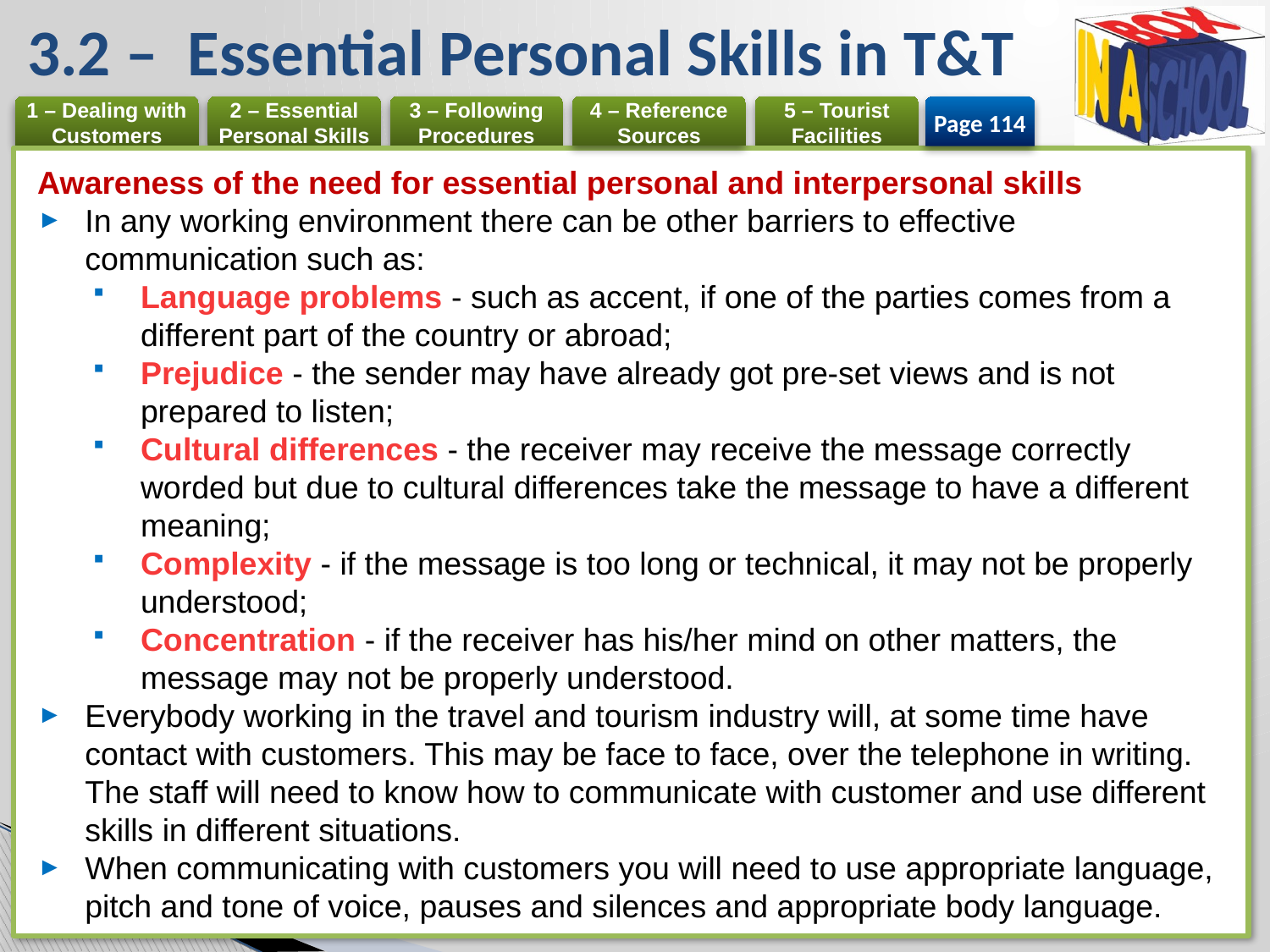

# 3.2 –  Essential Personal Skills in T&T
Page 114
Awareness of the need for essential personal and interpersonal skills
In any working environment there can be other barriers to effective communication such as:
Language problems - such as accent, if one of the parties comes from a different part of the country or abroad;
Prejudice - the sender may have already got pre-set views and is not prepared to listen;
Cultural differences - the receiver may receive the message correctly worded but due to cultural differences take the message to have a different meaning;
Complexity - if the message is too long or technical, it may not be properly understood;
Concentration - if the receiver has his/her mind on other matters, the message may not be properly understood.
Everybody working in the travel and tourism industry will, at some time have contact with customers. This may be face to face, over the telephone in writing. The staff will need to know how to communicate with customer and use different skills in different situations.
When communicating with customers you will need to use appropriate language, pitch and tone of voice, pauses and silences and appropriate body language.